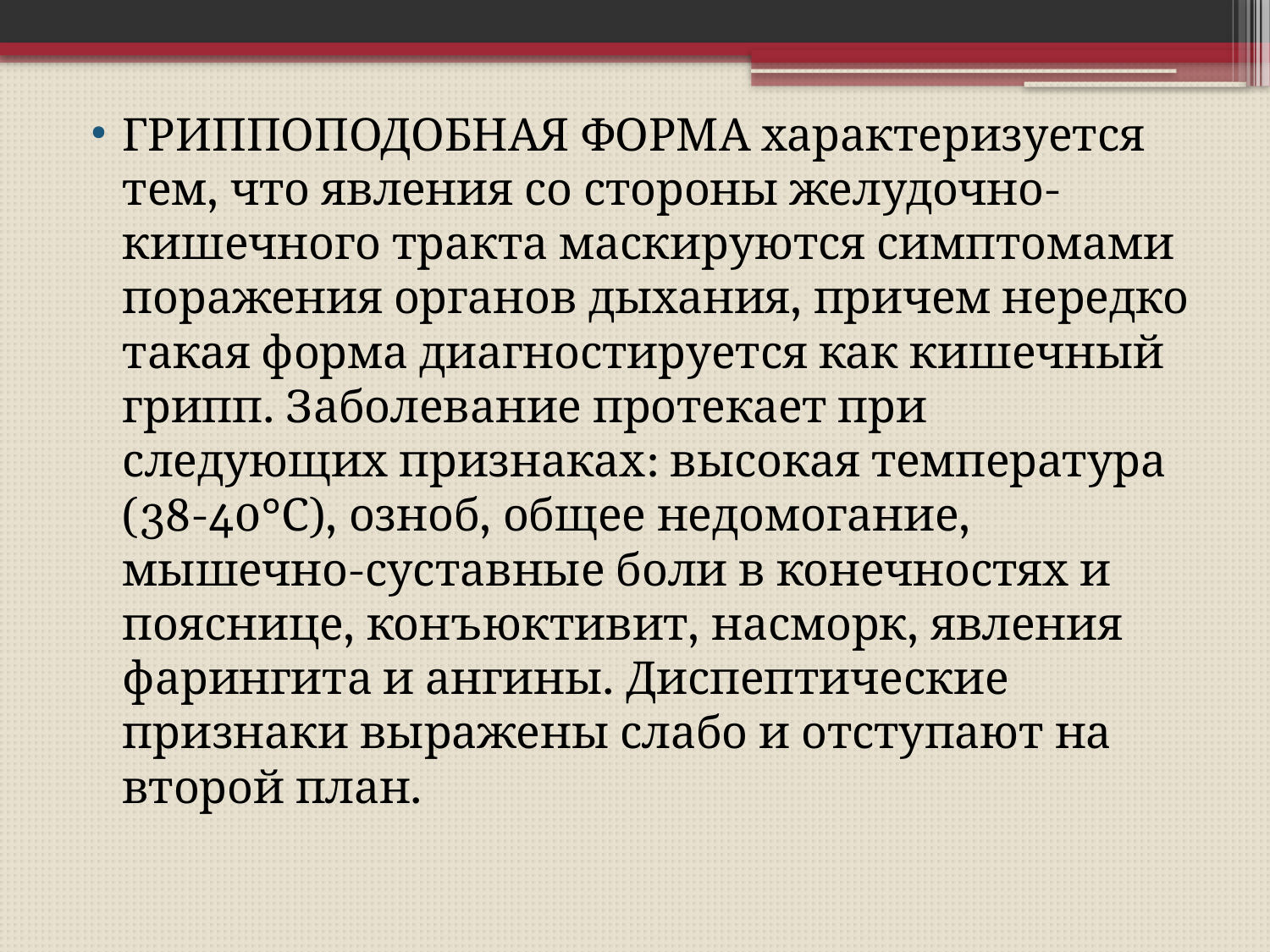

ГРИППОПОДОБНАЯ ФОРМА характеризуется тем, что явления со стороны желудочно-кишечного тракта маскируются симптомами поражения органов дыхания, причем нередко такая форма диагностируется как кишечный грипп. Заболевание протекает при следующих признаках: высокая температура (38-40°С), озноб, общее недомогание, мышечно-суставные боли в конечностях и пояснице, конъюктивит, насморк, явления фарингита и ангины. Диспептические признаки выражены слабо и отступают на второй план.